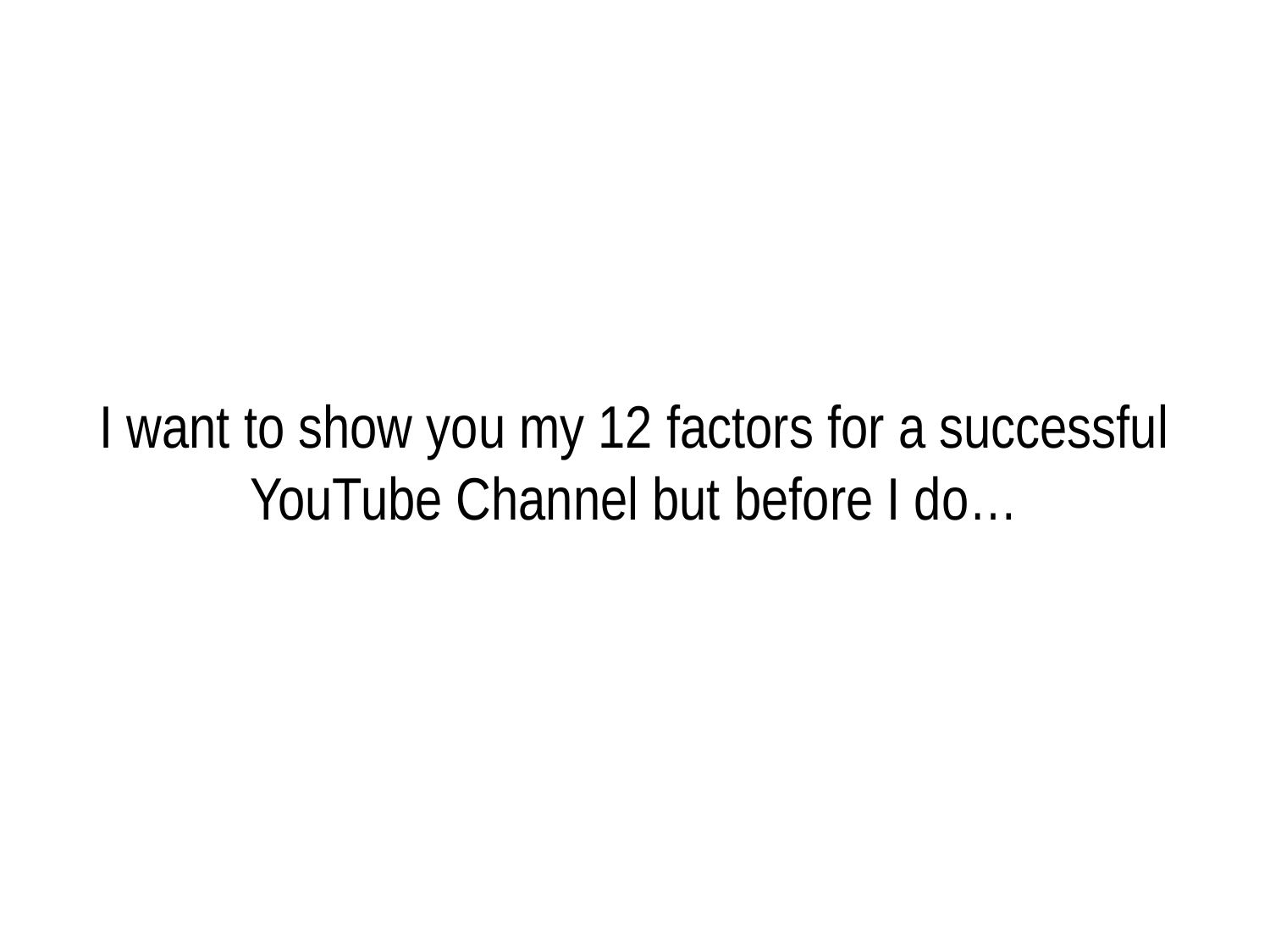

# I want to show you my 12 factors for a successful YouTube Channel but before I do…